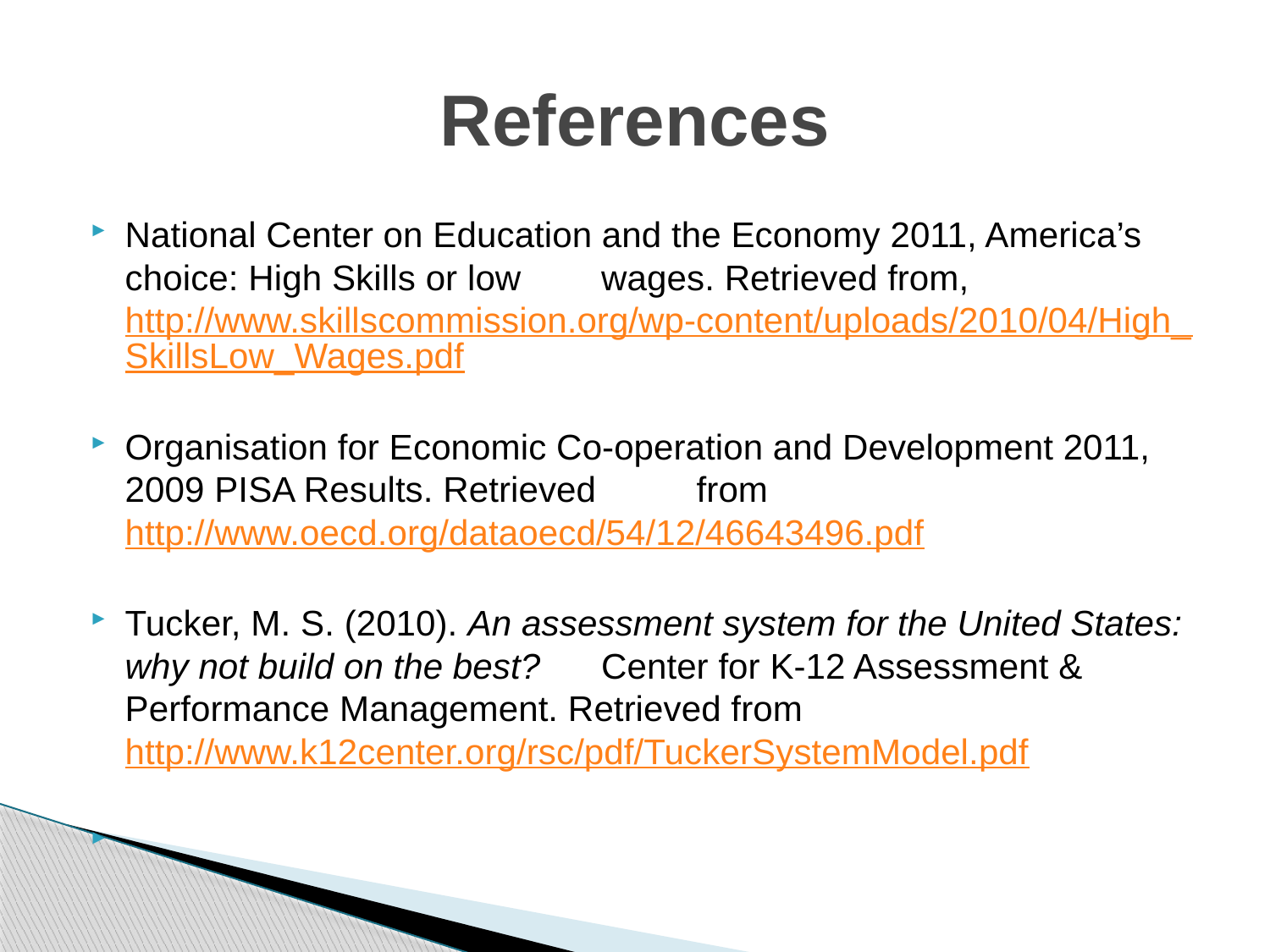

# References
National Center on Education and the Economy 2011, America’s choice: High Skills or low 	wages. Retrieved from, http://www.skillscommission.org/wp-	content/uploads/2010/04/High_SkillsLow_Wages.pdf
Organisation for Economic Co-operation and Development 2011, 2009 PISA Results. Retrieved 	from http://www.oecd.org/dataoecd/54/12/46643496.pdf
Tucker, M. S. (2010). An assessment system for the United States: why not build on the best? 	Center for K-12 Assessment & Performance Management. Retrieved from 	http://www.k12center.org/rsc/pdf/TuckerSystemModel.pdf